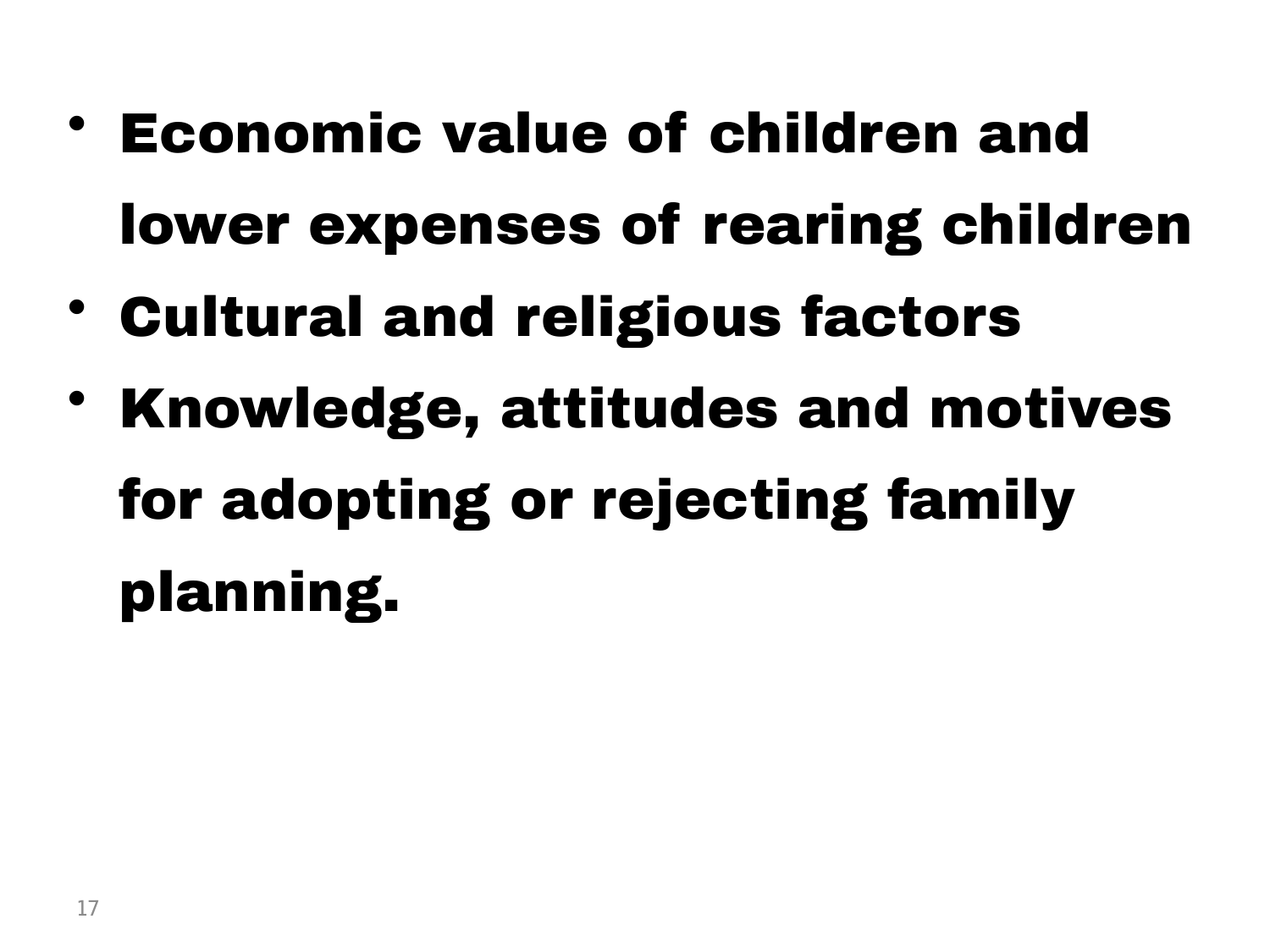

Economic value of children and lower expenses of rearing children
Cultural and religious factors
Knowledge, attitudes and motives for adopting or rejecting family planning.
17